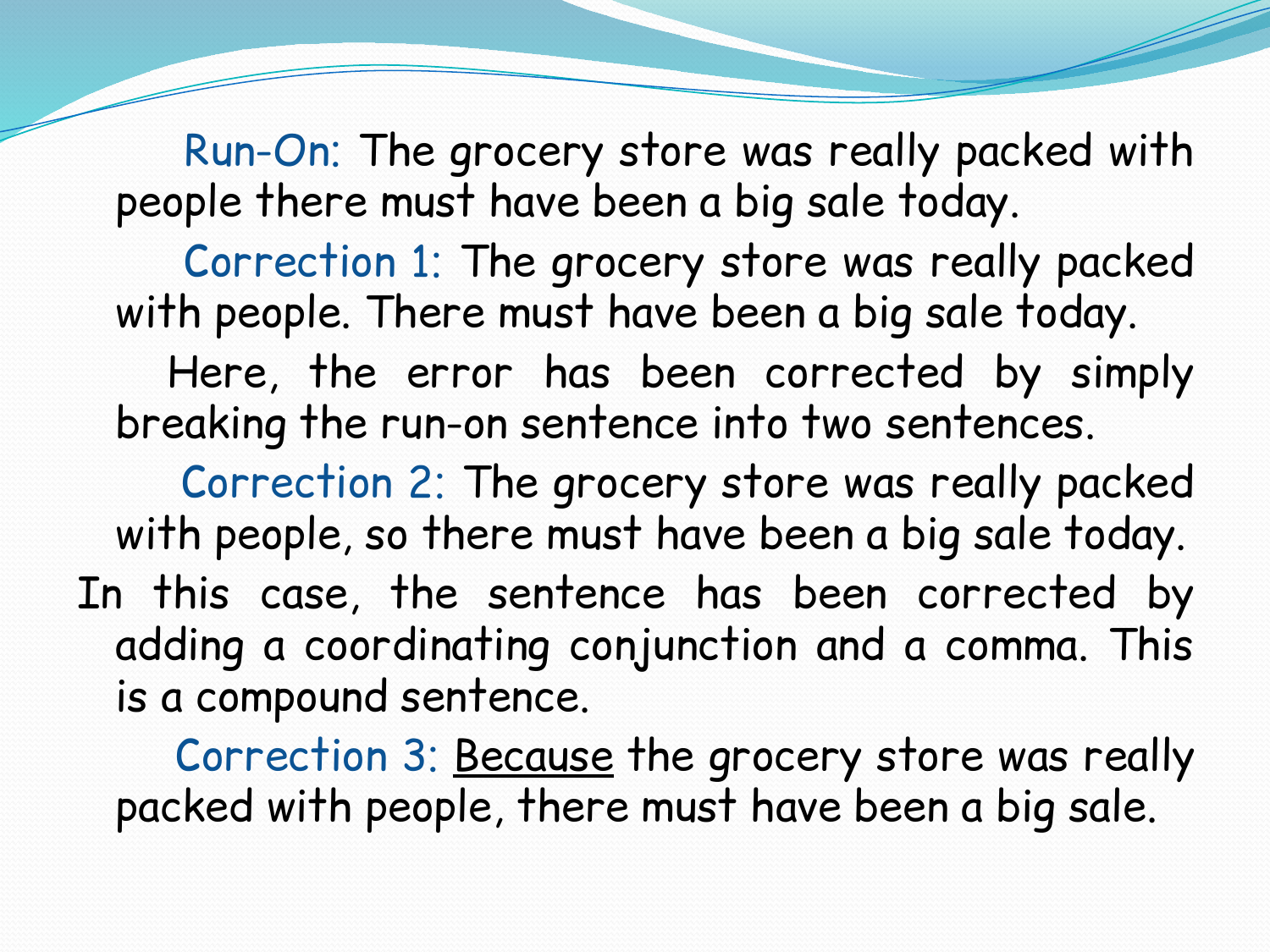

Run-On: The grocery store was really packed with people there must have been a big sale today.
       Correction 1: The grocery store was really packed with people. There must have been a big sale today.
   Here, the error has been corrected by simply breaking the run-on sentence into two sentences.
       Correction 2: The grocery store was really packed with people, so there must have been a big sale today.
In this case, the sentence has been corrected by adding a coordinating conjunction and a comma. This is a compound sentence.
       Correction 3: Because the grocery store was really packed with people, there must have been a big sale.